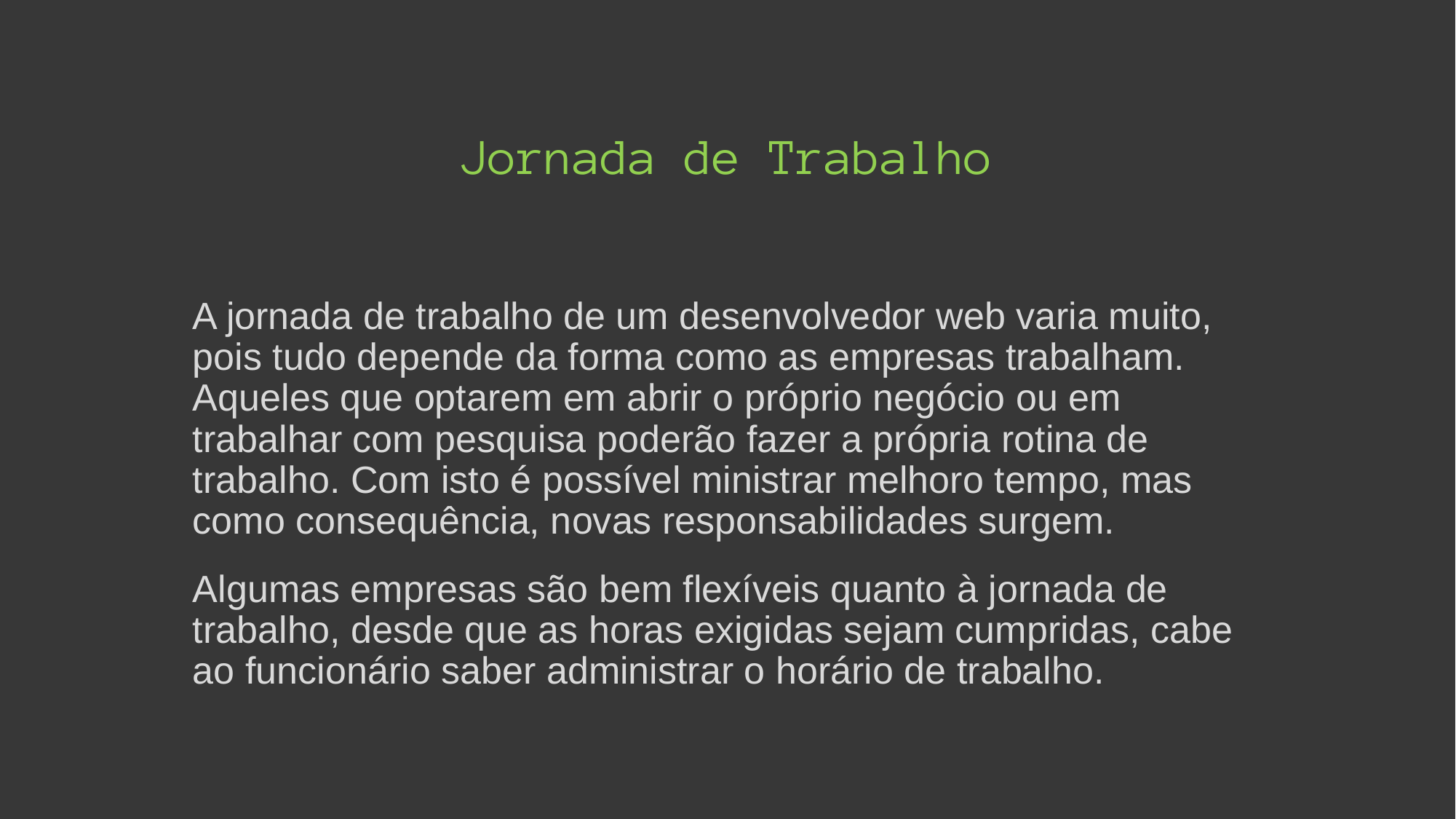

# Jornada de Trabalho

A jornada de trabalho de um desenvolvedor web varia muito, pois tudo depende da forma como as empresas trabalham. Aqueles que optarem em abrir o próprio negócio ou em trabalhar com pesquisa poderão fazer a própria rotina de trabalho. Com isto é possível ministrar melhoro tempo, mas como consequência, novas responsabilidades surgem.
Algumas empresas são bem flexíveis quanto à jornada de trabalho, desde que as horas exigidas sejam cumpridas, cabe ao funcionário saber administrar o horário de trabalho.